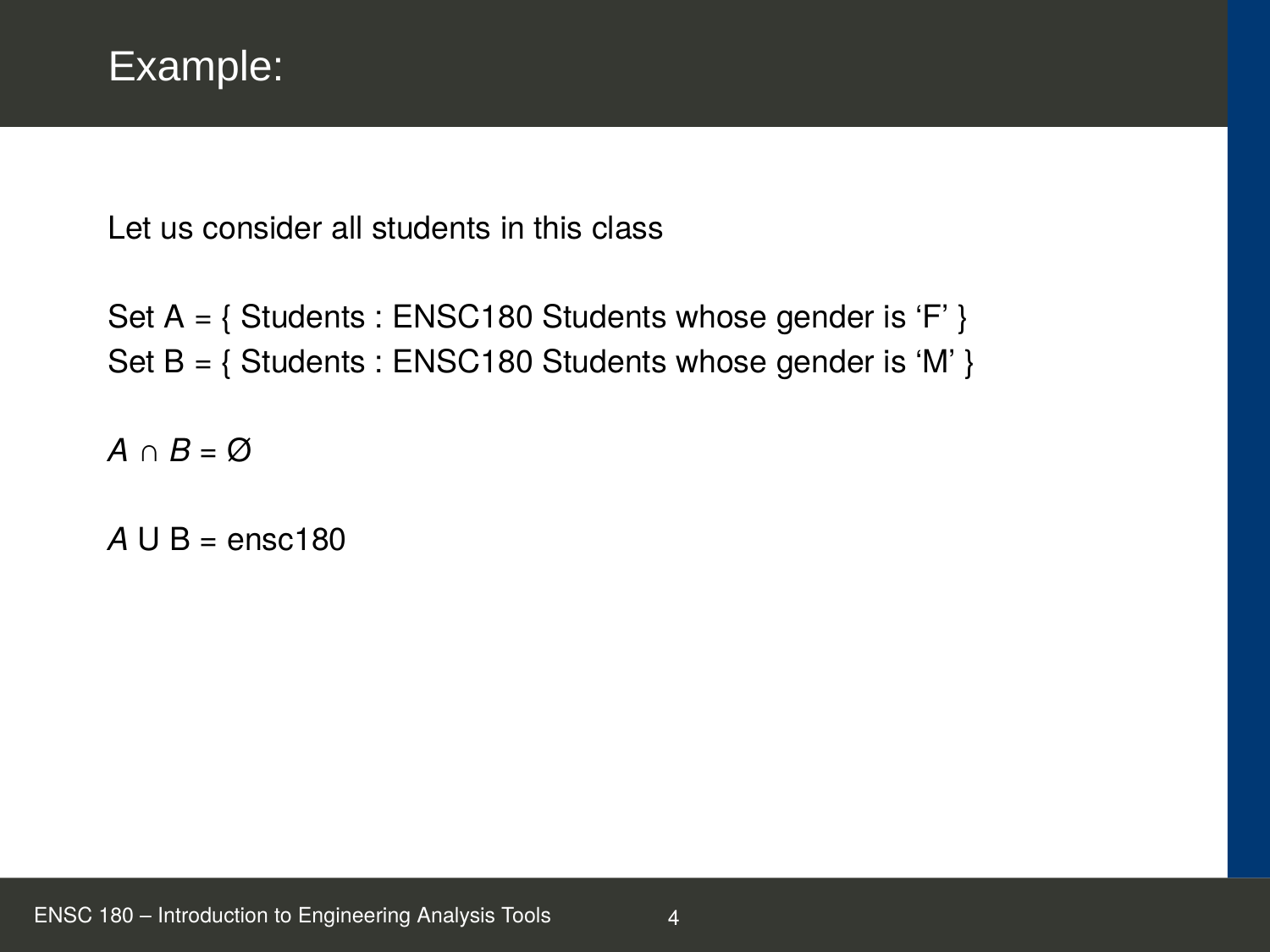

# Example:
Let us consider all students in this class

Set A = { Students : ENSC180 Students whose gender is ‘F’ }
Set B = { Students : ENSC180 Students whose gender is ‘M’ }

A ∩ B = Ø

A U B = ensc180
ENSC 180 – Introduction to Engineering Analysis Tools